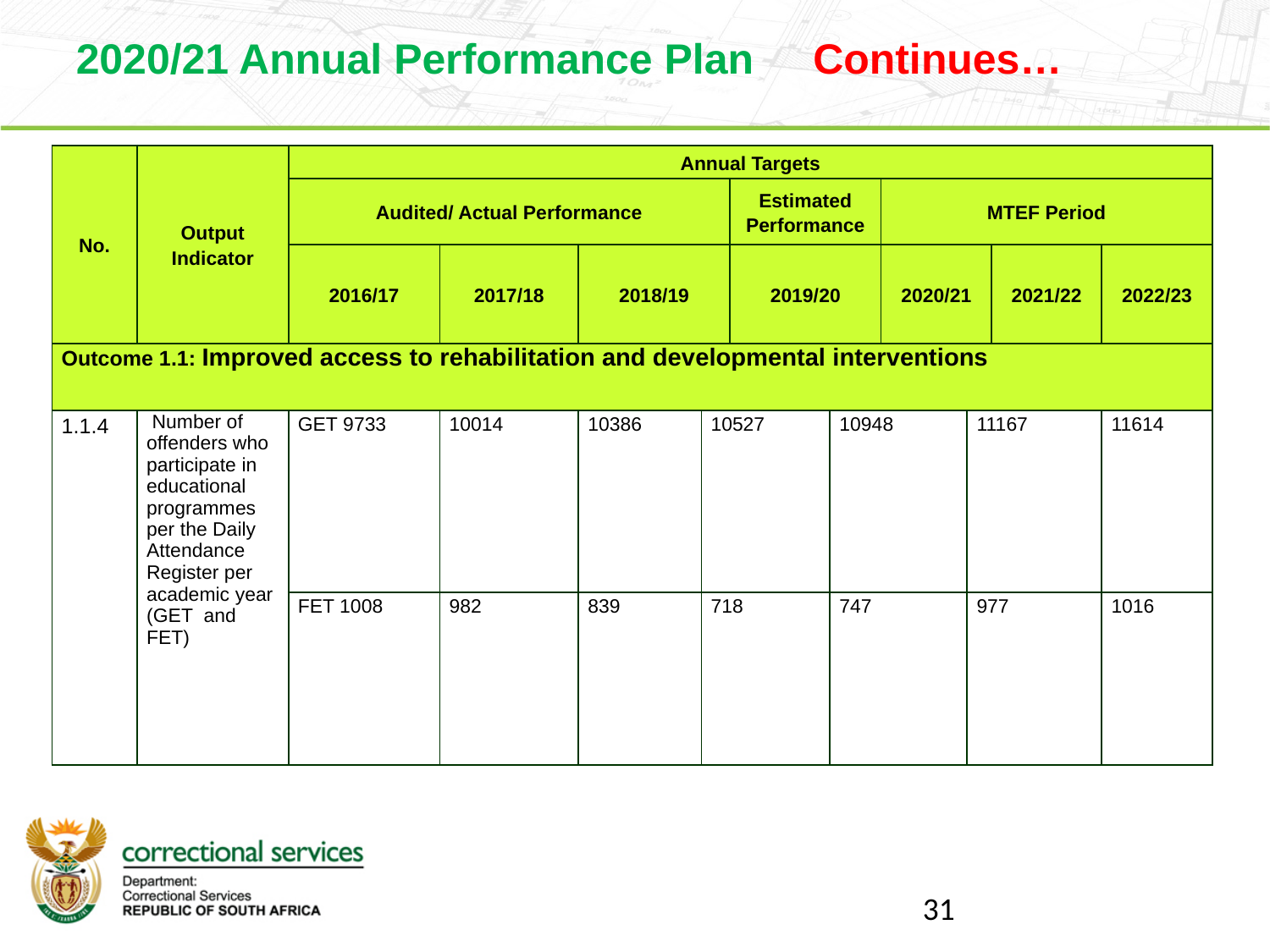

2020/21 Annual Performance Plan     Continues…
| No. | Output Indicator | Annual Targets |  |  |  |  |  |  |  |  |  |
| --- | --- | --- | --- | --- | --- | --- | --- | --- | --- | --- | --- |
|  |  | Audited/ Actual Performance |  |  |  | Estimated Performance |  | MTEF Period |  |  |  |
|  |  | 2016/17 | 2017/18 | 2018/19 |  | 2019/20 |  | 2020/21 |  | 2021/22 | 2022/23 |
| Outcome 1.1: Improved access to rehabilitation and developmental interventions |  |  |  |  |  |  |  |  |  |  |  |
| 1.1.4 | Number of offenders who participate in educational programmes per the Daily Attendance Register per academic year (GET and FET) | GET 9733 | 10014 | 10386 | 10527 |  | 10948 |  | 11167 |  | 11614 |
|  |  | FET 1008 | 982 | 839 | 718 |  | 747 |  | 977 |  | 1016 |
31